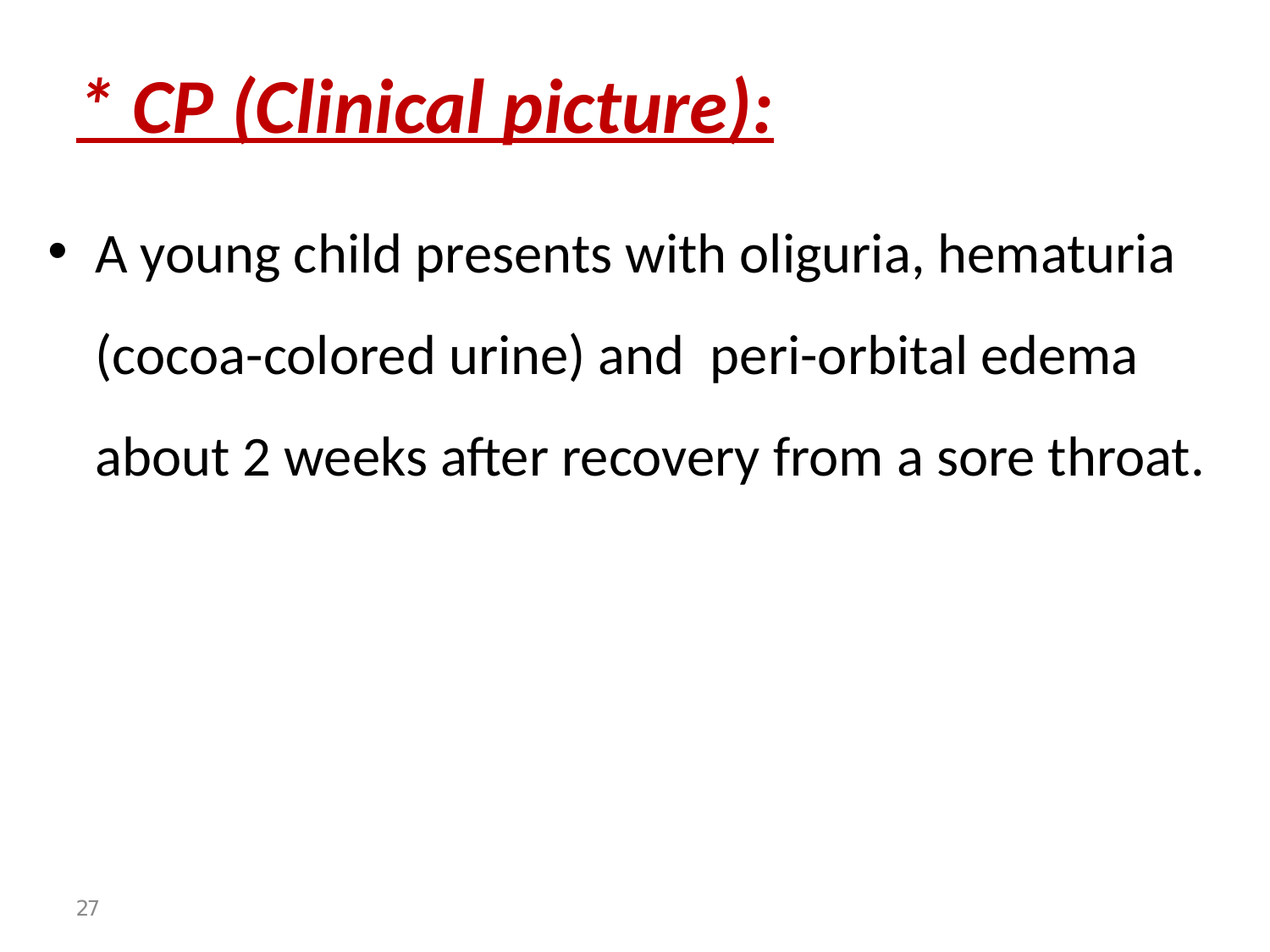

# * CP (Clinical picture):
A young child presents with oliguria, hematuria (cocoa-colored urine) and  peri-orbital edema about 2 weeks after recovery from a sore throat.

27